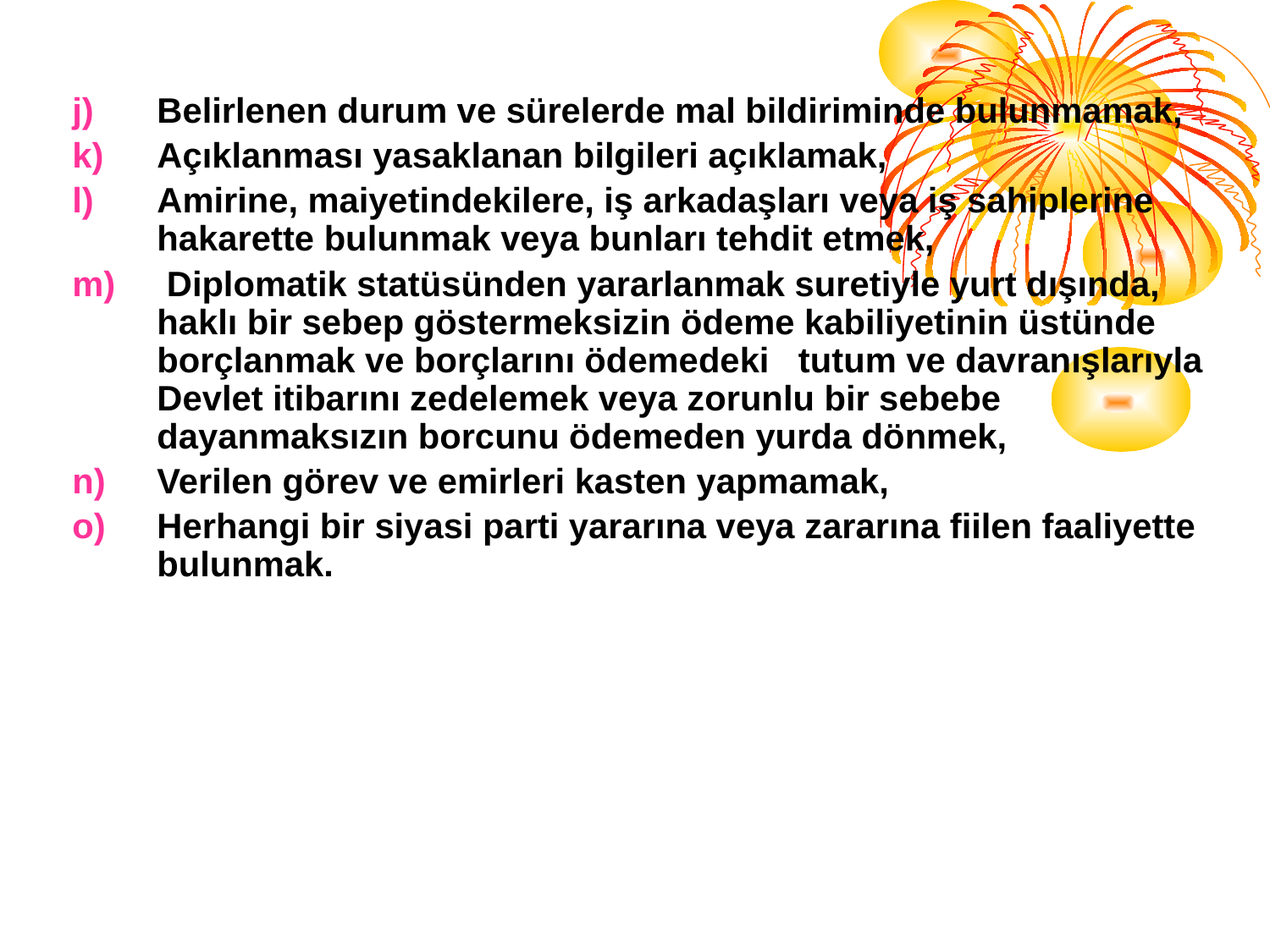

Belirlenen durum ve sürelerde mal bildiriminde bulunmamak,
Açıklanması yasaklanan bilgileri açıklamak,
Amirine, maiyetindekilere, iş arkadaşları veya iş sahiplerine hakarette bulunmak veya bunları tehdit etmek,
 Diplomatik statüsünden yararlanmak suretiyle yurt dışında, haklı bir sebep göstermeksizin ödeme kabiliyetinin üstünde borçlanmak ve borçlarını ödemedeki   tutum ve davranışlarıyla Devlet itibarını zedelemek veya zorunlu bir sebebe  dayanmaksızın borcunu ödemeden yurda dönmek,
Verilen görev ve emirleri kasten yapmamak,
Herhangi bir siyasi parti yararına veya zararına fiilen faaliyette bulunmak.

|  |
| --- |